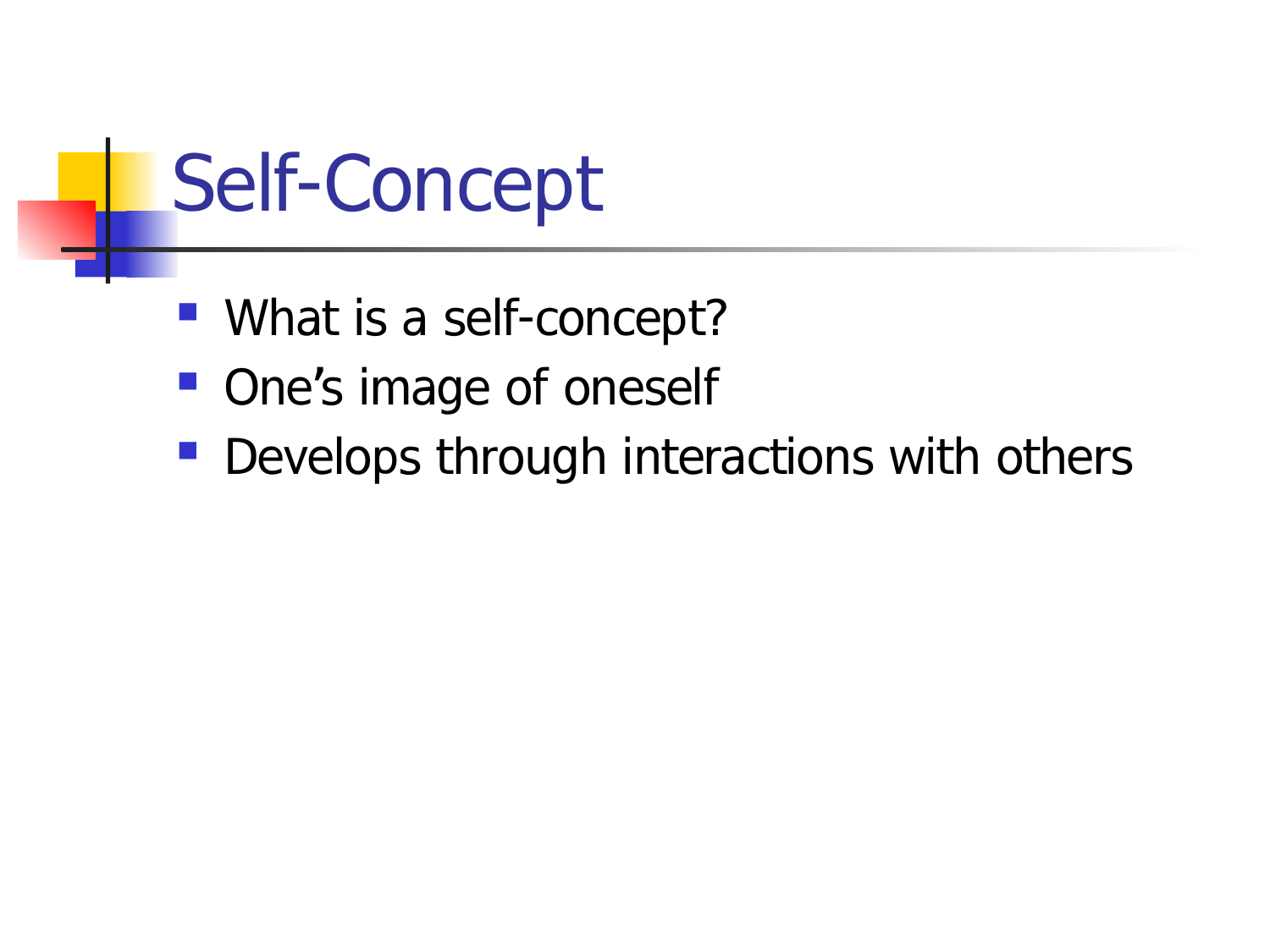

# Self-Concept
What is a self-concept?
One’s image of oneself
Develops through interactions with others